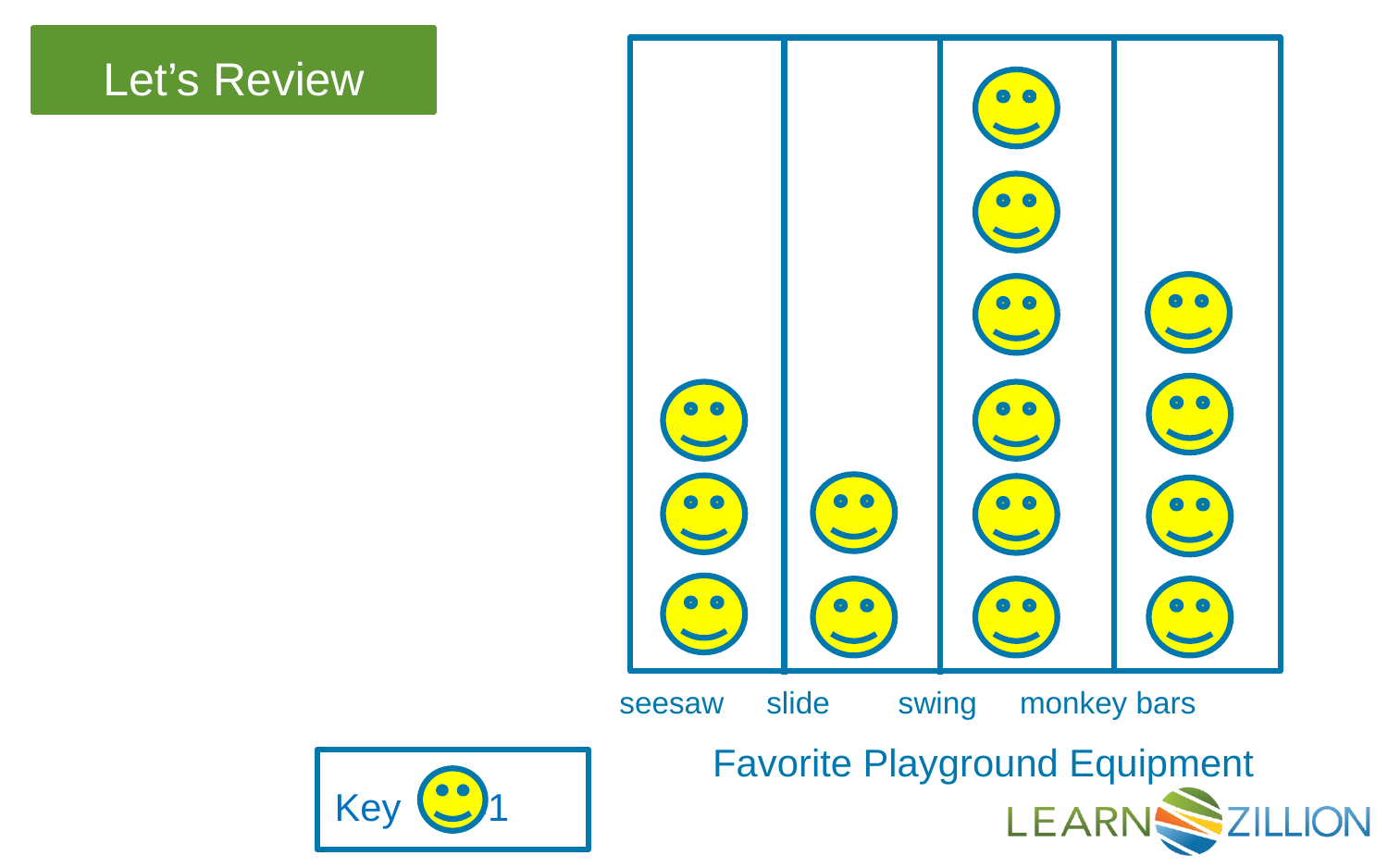

seesaw     slide        swing     monkey bars
Favorite Playground Equipment

Key      =1